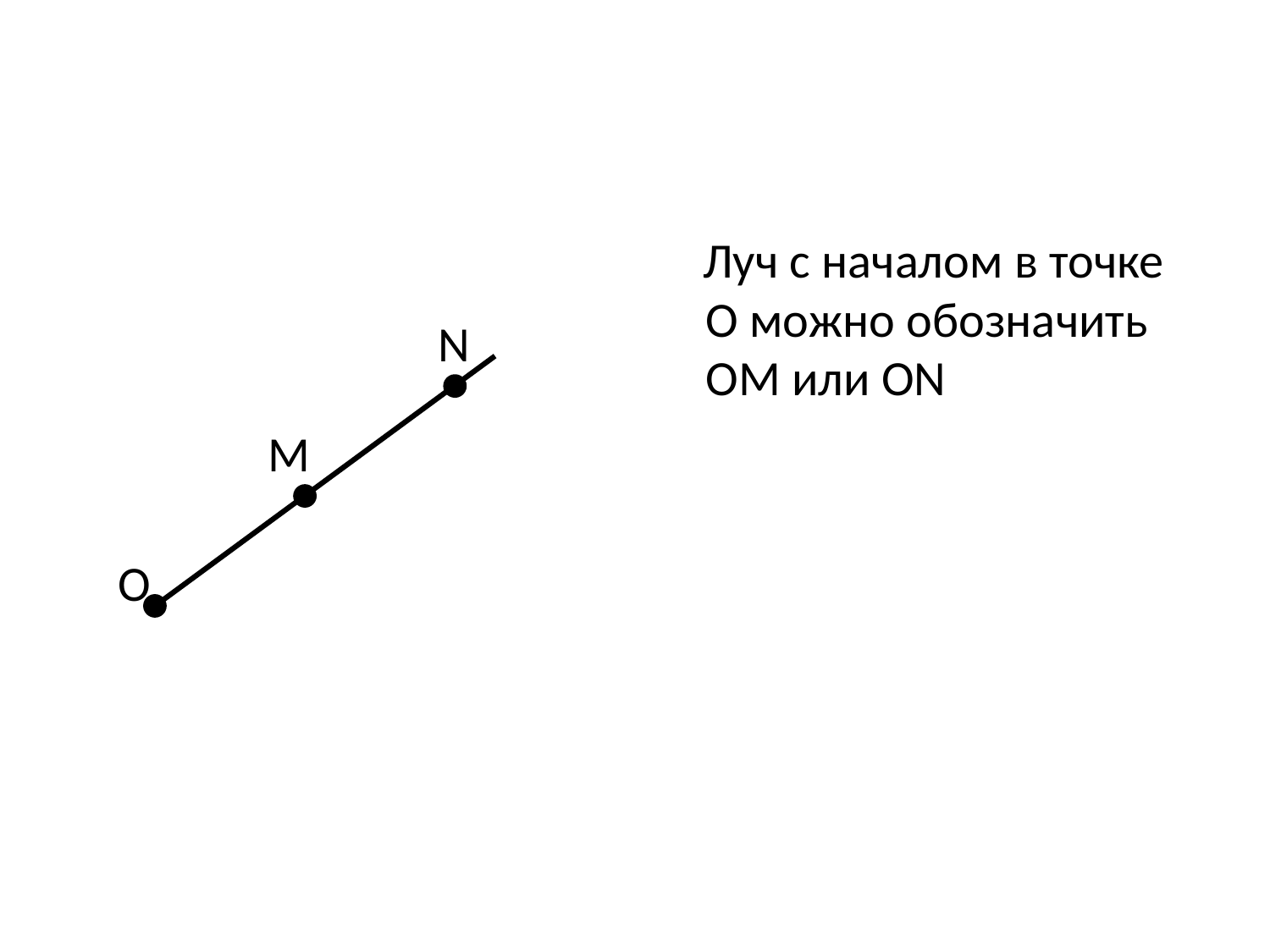

#
    Луч с началом в точке О можно обозначить  ОМ или ОN
N

М

О